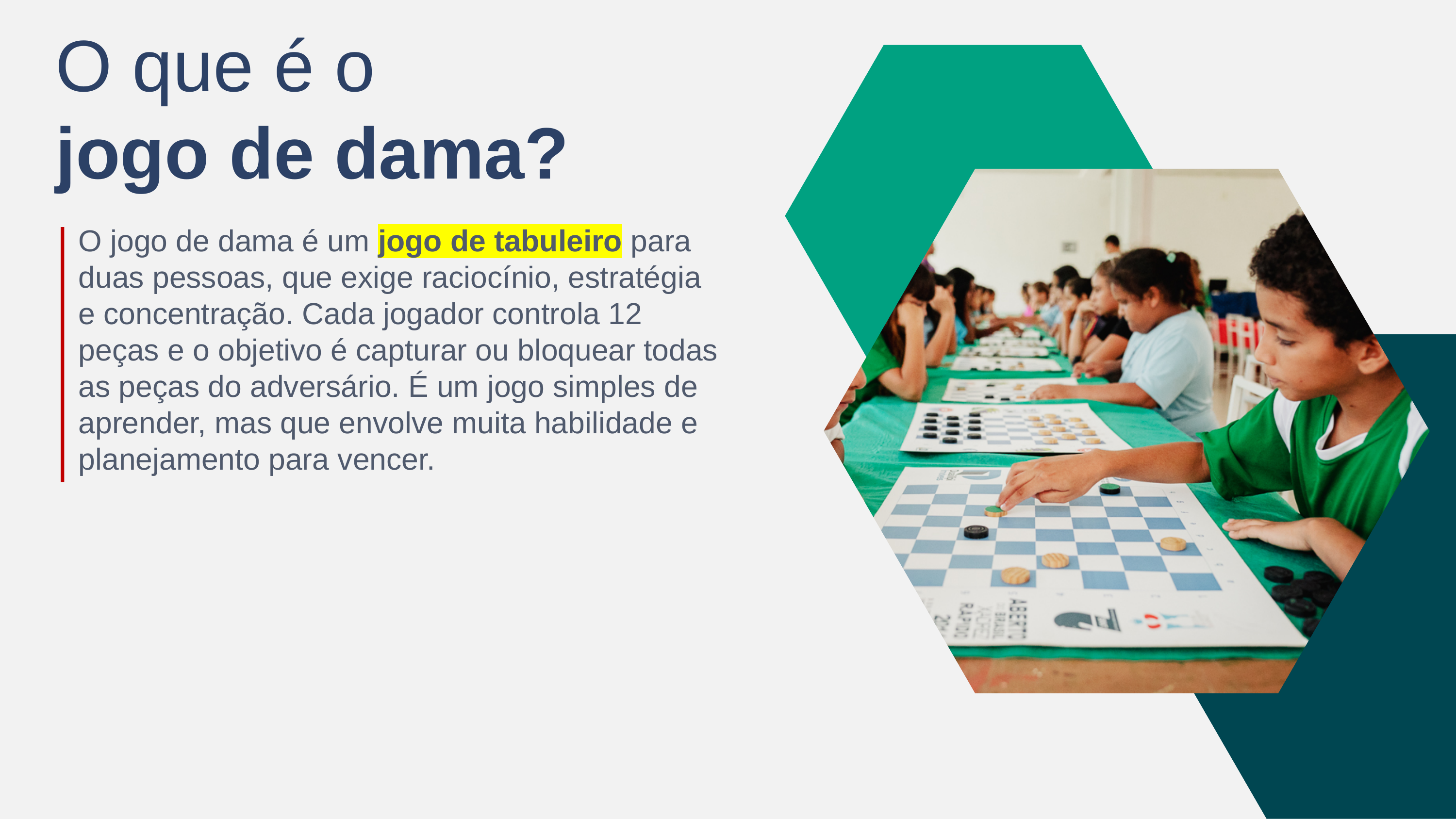

O que é o
jogo de dama?

O jogo de dama é um jogo de tabuleiro para duas pessoas, que exige raciocínio, estratégia e concentração. Cada jogador controla 12 peças e o objetivo é capturar ou bloquear todas as peças do adversário. É um jogo simples de aprender, mas que envolve muita habilidade e planejamento para vencer.